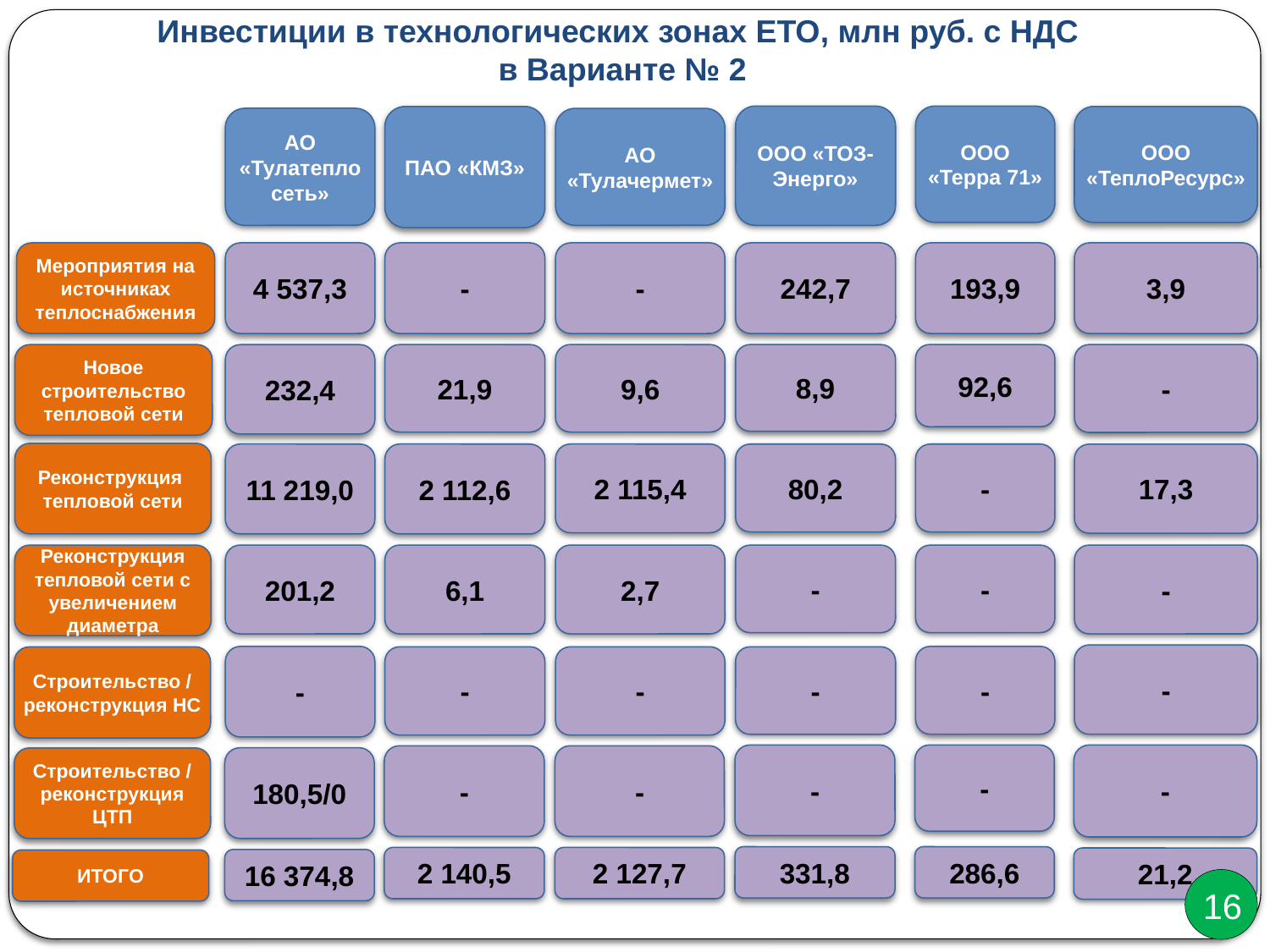

Инвестиции в технологических зонах ЕТО, млн руб. с НДС
в Варианте № 2
ООО «ТОЗ-Энерго»
ООО «Терра 71»
ПАО «КМЗ»
ООО «ТеплоРесурс»
АО «Тулатеплосеть»
АО «Тулачермет»
193,9
3,9
4 537,3
-
-
242,7
Мероприятия на источниках теплоснабжения
92,6
-
Новое строительство тепловой сети
232,4
21,9
9,6
8,9
Реконструкция
тепловой сети
-
11 219,0
2 112,6
2 115,4
80,2
17,3
6,1
-
Реконструкция тепловой сети с увеличением диаметра
201,2
2,7
-
-
-
-
-
-
-
-
Строительство / реконструкция НС
-
-
-
-
-
180,5/0
Строительство / реконструкция ЦТП
286,6
331,8
2 140,5
2 127,7
21,2
16 374,8
ИТОГО

16